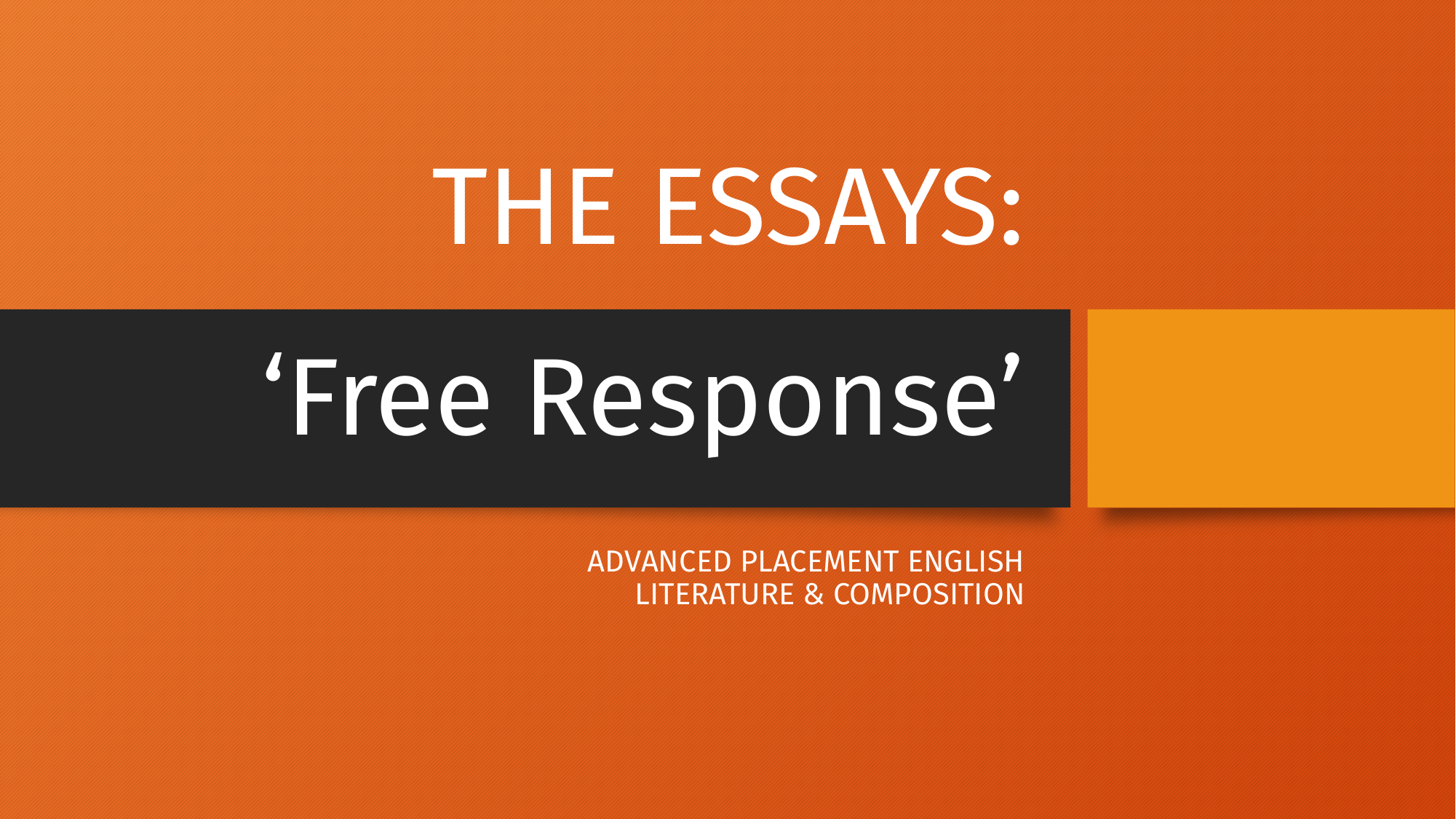

THE ESSAYS:
# ‘Free Response’
ADVANCED PLACEMENT ENGLISH
LITERATURE & COMPOSITION